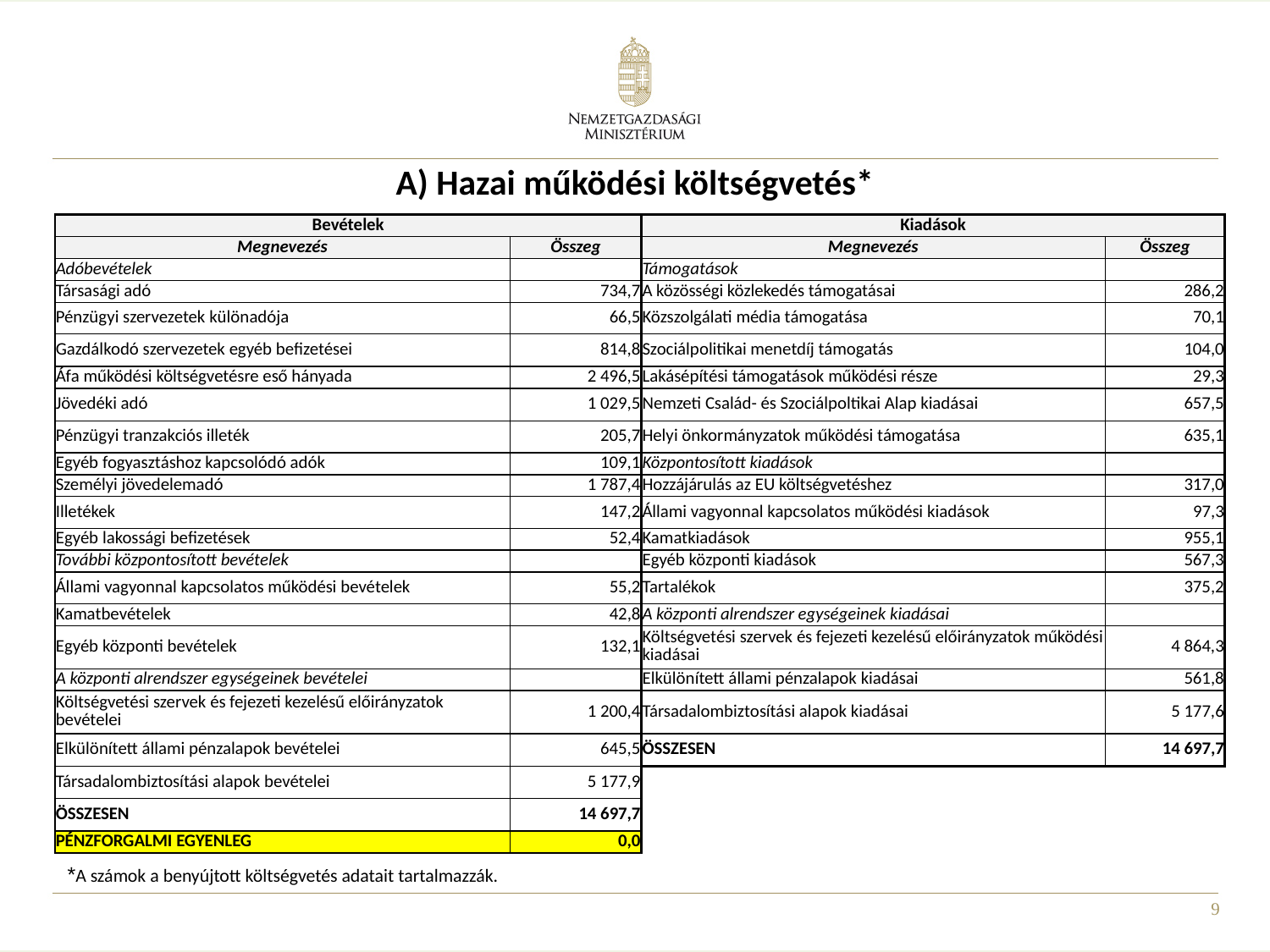

# A) Hazai működési költségvetés*
| Bevételek |  | Kiadások |  |
| --- | --- | --- | --- |
| Megnevezés | Összeg | Megnevezés | Összeg |
| Adóbevételek |  | Támogatások |  |
| Társasági adó | 734,7 | A közösségi közlekedés támogatásai | 286,2 |
| Pénzügyi szervezetek különadója | 66,5 | Közszolgálati média támogatása | 70,1 |
| Gazdálkodó szervezetek egyéb befizetései | 814,8 | Szociálpolitikai menetdíj támogatás | 104,0 |
| Áfa működési költségvetésre eső hányada | 2 496,5 | Lakásépítési támogatások működési része | 29,3 |
| Jövedéki adó | 1 029,5 | Nemzeti Család- és Szociálpoltikai Alap kiadásai | 657,5 |
| Pénzügyi tranzakciós illeték | 205,7 | Helyi önkormányzatok működési támogatása | 635,1 |
| Egyéb fogyasztáshoz kapcsolódó adók | 109,1 | Központosított kiadások |  |
| Személyi jövedelemadó | 1 787,4 | Hozzájárulás az EU költségvetéshez | 317,0 |
| Illetékek | 147,2 | Állami vagyonnal kapcsolatos működési kiadások | 97,3 |
| Egyéb lakossági befizetések | 52,4 | Kamatkiadások | 955,1 |
| További központosított bevételek |  | Egyéb központi kiadások | 567,3 |
| Állami vagyonnal kapcsolatos működési bevételek | 55,2 | Tartalékok | 375,2 |
| Kamatbevételek | 42,8 | A központi alrendszer egységeinek kiadásai |  |
| Egyéb központi bevételek | 132,1 | Költségvetési szervek és fejezeti kezelésű előirányzatok működési kiadásai | 4 864,3 |
| A központi alrendszer egységeinek bevételei |  | Elkülönített állami pénzalapok kiadásai | 561,8 |
| Költségvetési szervek és fejezeti kezelésű előirányzatok bevételei | 1 200,4 | Társadalombiztosítási alapok kiadásai | 5 177,6 |
| Elkülönített állami pénzalapok bevételei | 645,5 | ÖSSZESEN | 14 697,7 |
| Társadalombiztosítási alapok bevételei | 5 177,9 |  |  |
| ÖSSZESEN | 14 697,7 |  |  |
| PÉNZFORGALMI EGYENLEG | 0,0 |  |  |
*A számok a benyújtott költségvetés adatait tartalmazzák.